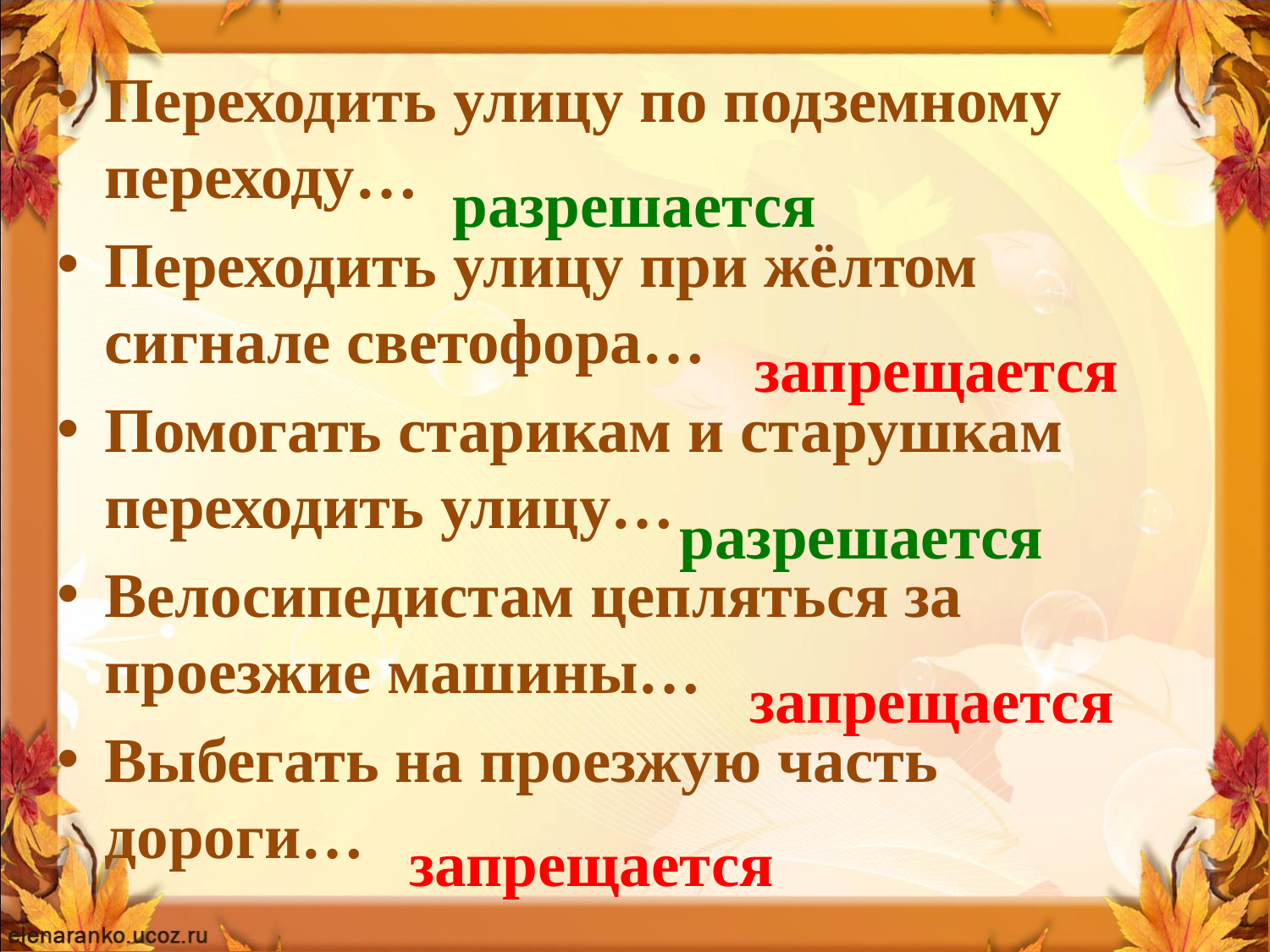

Переходить улицу по подземному переходу…
Переходить улицу при жёлтом сигнале светофора…
Помогать старикам и старушкам переходить улицу…
Велосипедистам цепляться за проезжие машины…
Выбегать на проезжую часть дороги…
разрешается
запрещается
разрешается
запрещается
запрещается